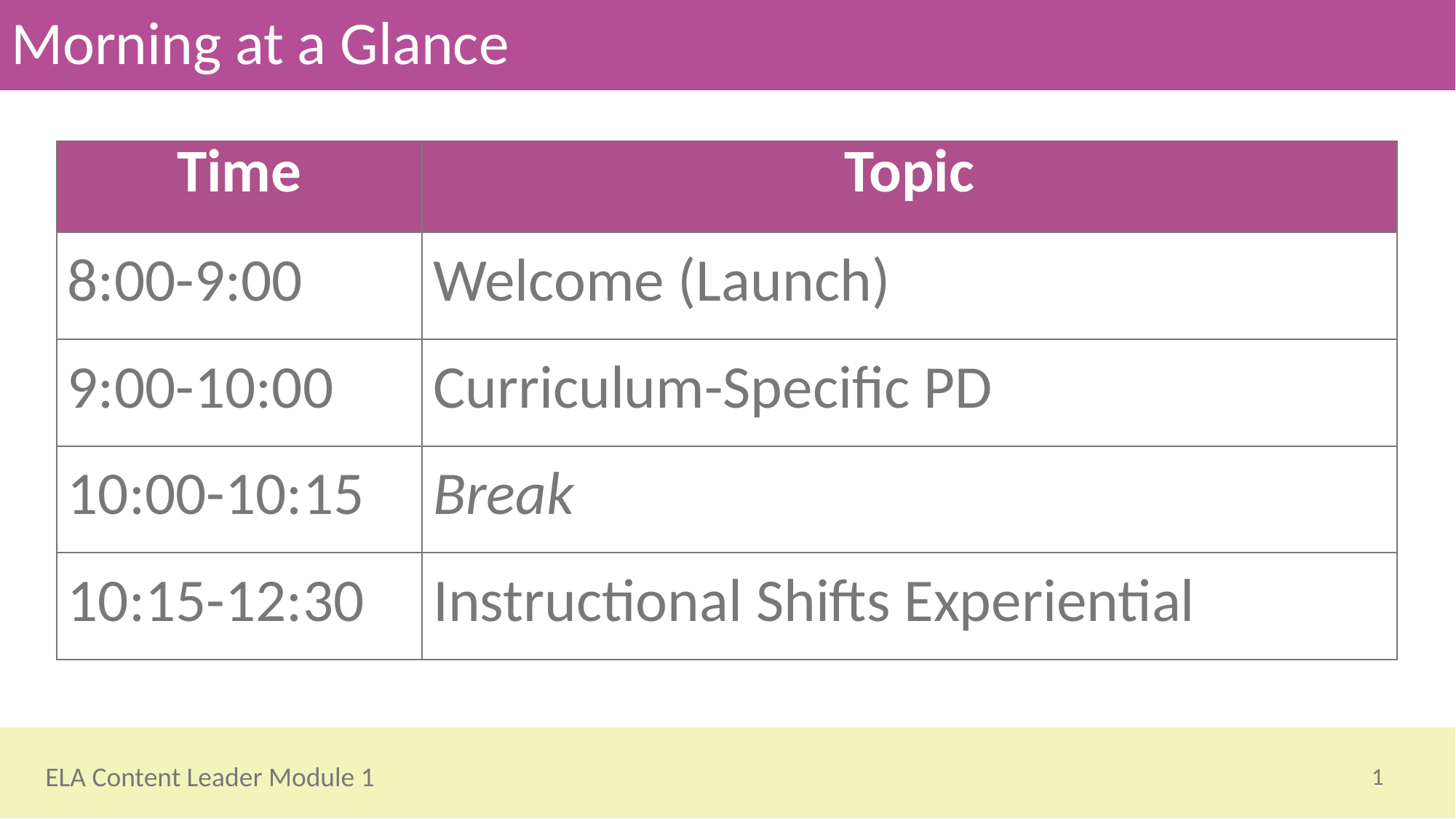

# Morning at a Glance
| Time | Topic |
| --- | --- |
| 8:00-9:00 | Welcome (Launch) |
| 9:00-10:00 | Curriculum-Specific PD |
| 10:00-10:15 | Break |
| 10:15-12:30 | Instructional Shifts Experiential |
1